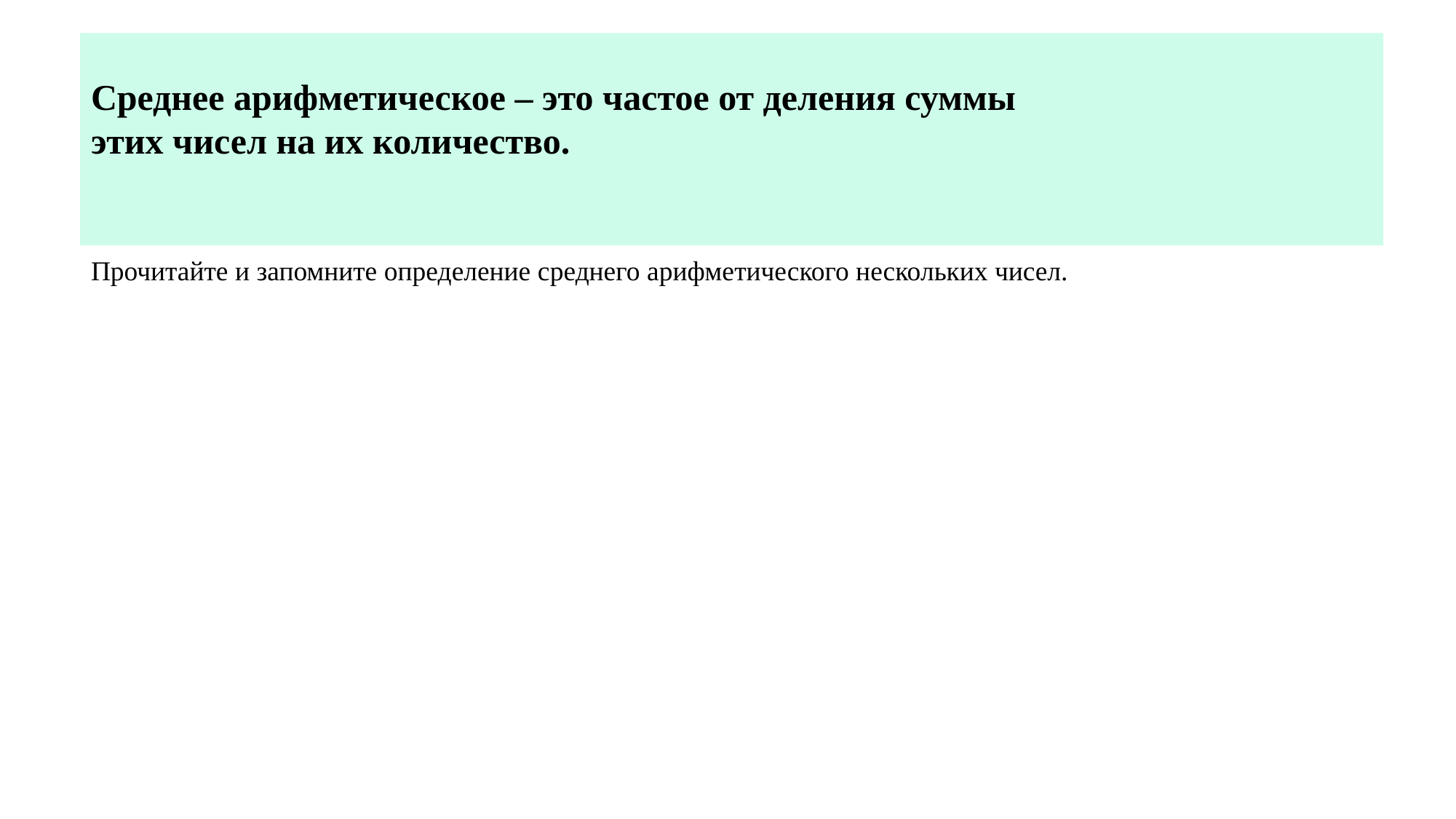

Среднее арифметическое – это частое от деления суммы
этих чисел на их количество.

Прочитайте и запомните определение среднего арифметического нескольких чисел.